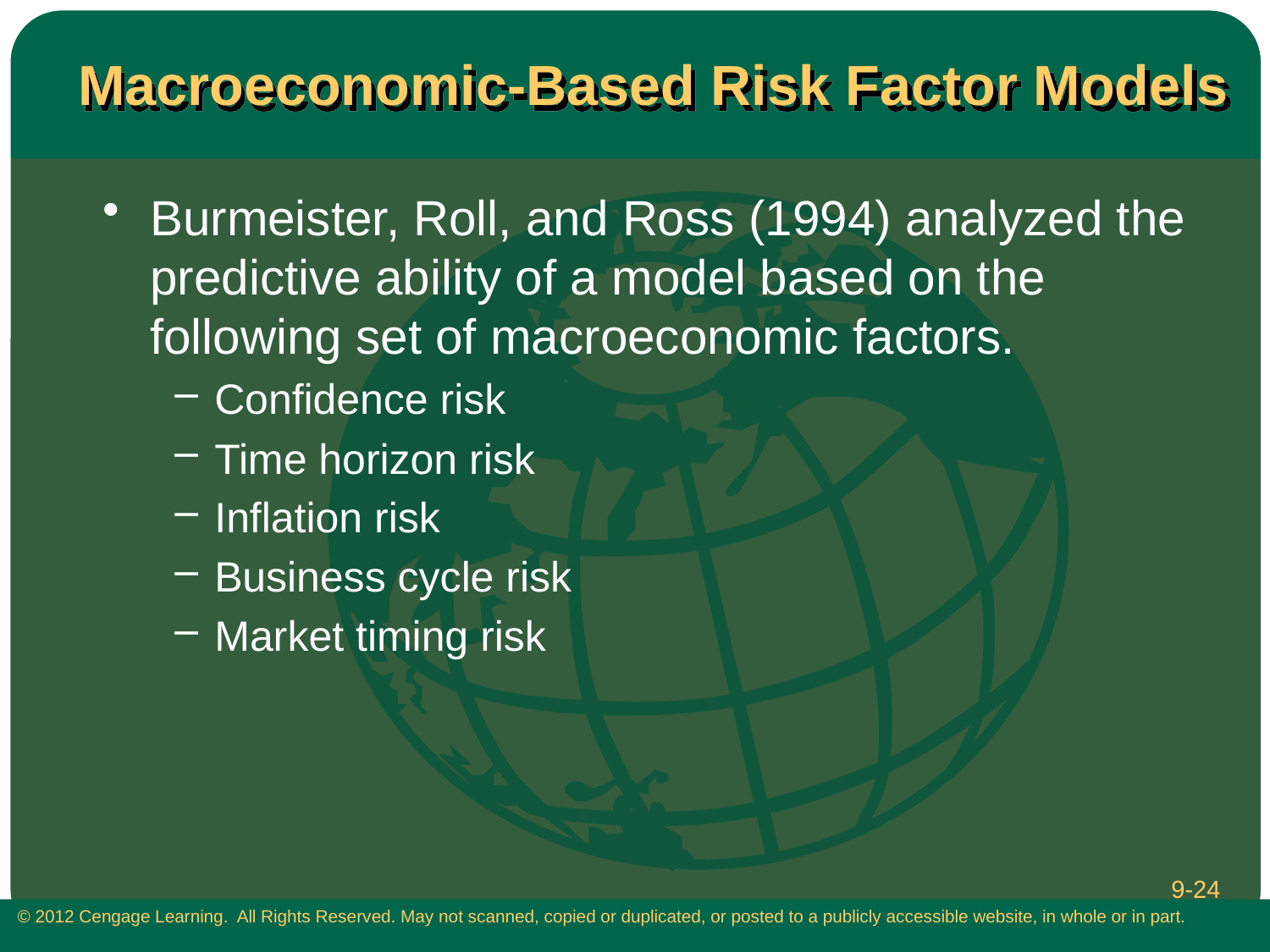

# Macroeconomic-Based Risk Factor Models
Burmeister, Roll, and Ross (1994) analyzed the predictive ability of a model based on the following set of macroeconomic factors.
Confidence risk
Time horizon risk
Inflation risk
Business cycle risk
Market timing risk
9-24
 © 2012 Cengage Learning.  All Rights Reserved. May not scanned, copied or duplicated, or posted to a publicly accessible website, in whole or in part.